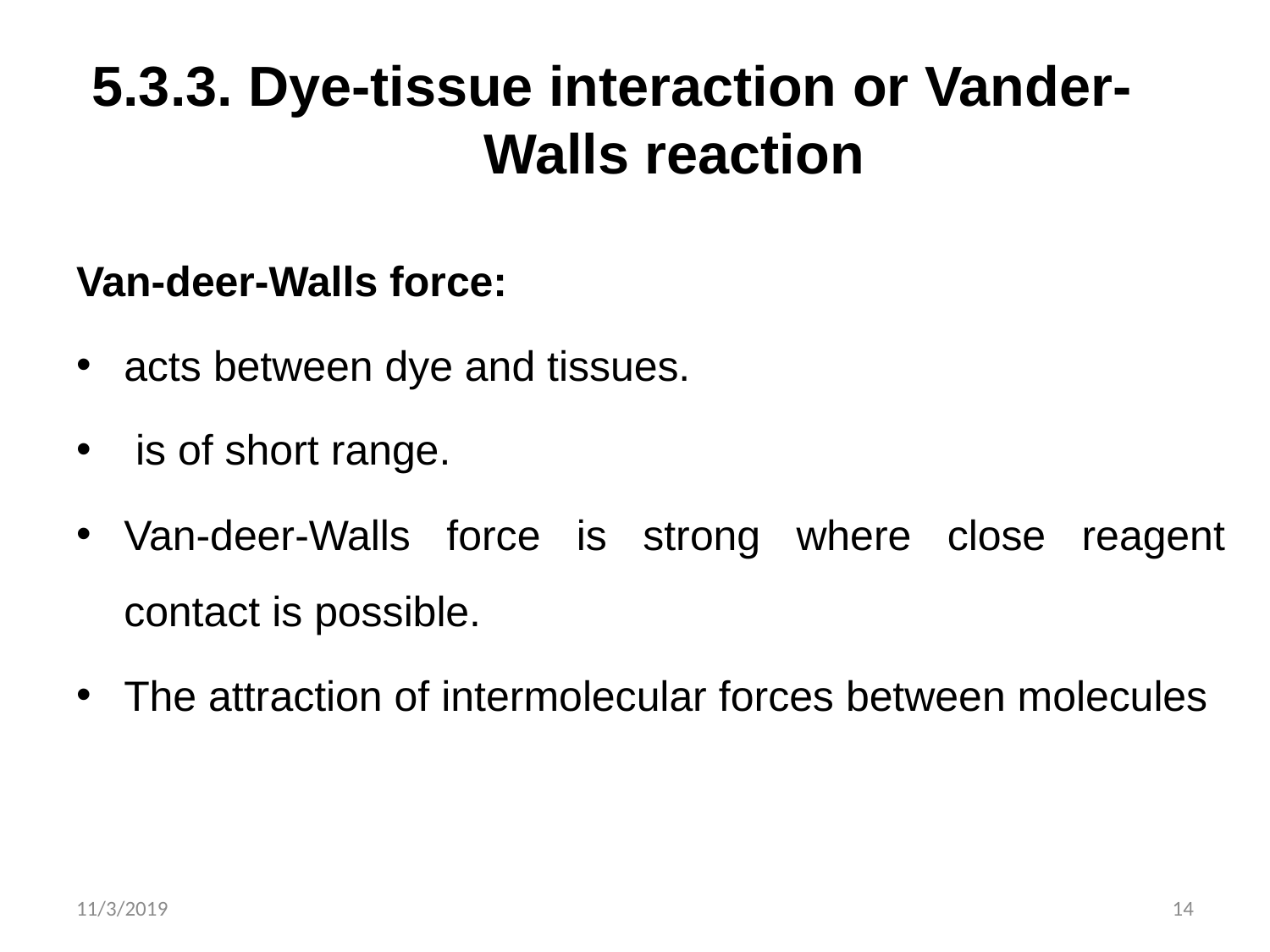

# 5.3.3. Dye-tissue interaction or Vander-  	                  Walls reaction
Van-deer-Walls force:
acts between dye and tissues.
 is of short range.
Van-deer-Walls force is strong where close reagent contact is possible.
The attraction of intermolecular forces between molecules

11/3/2019
14